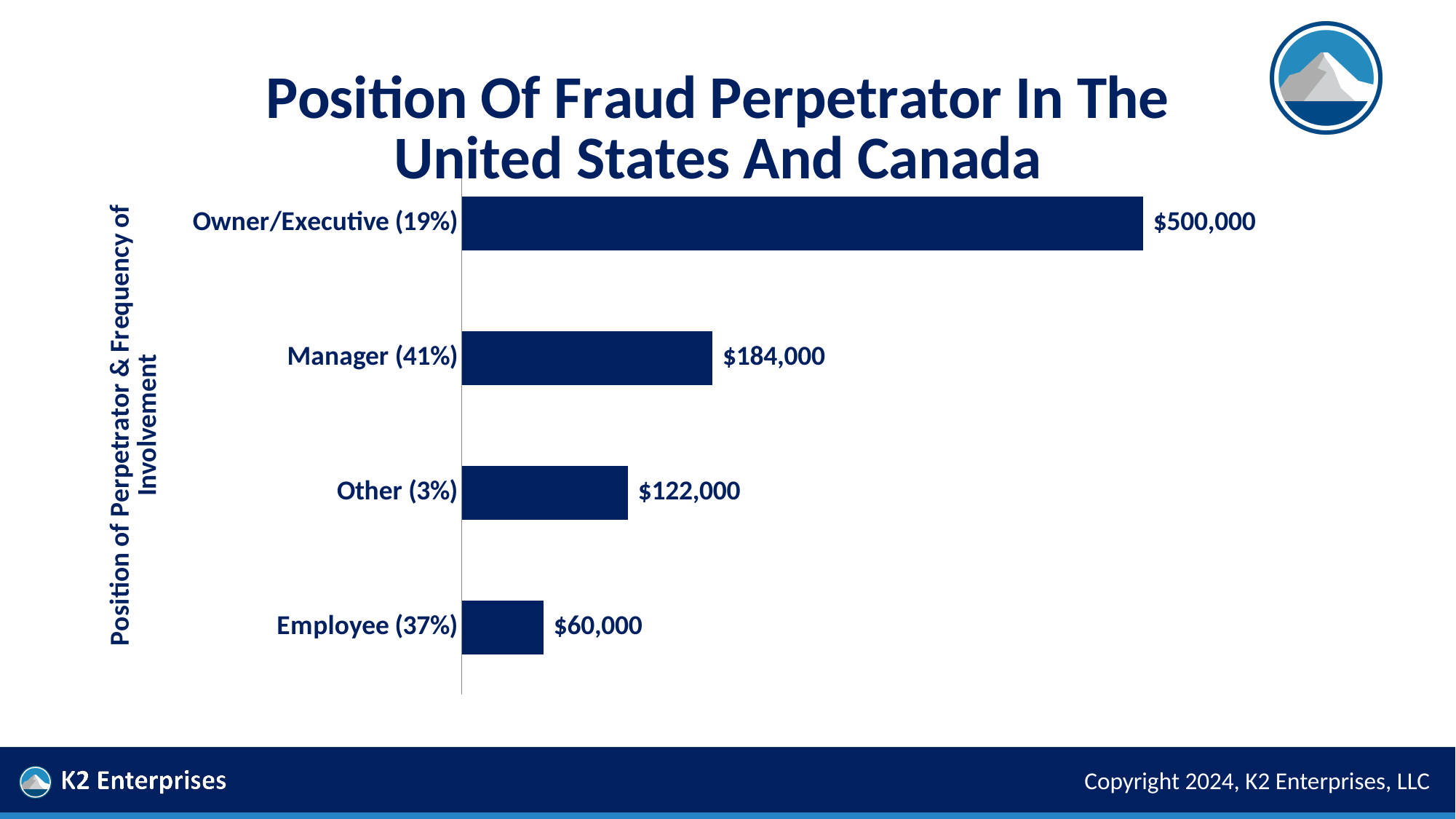

### Chart: Position Of Fraud Perpetrator In The United States And Canada

| Category | Series 1 |
|---|---|
| Employee (37%) | 60000.0 |
| Other (3%) | 122000.0 |
| Manager (41%) | 184000.0 |
| Owner/Executive (19%) | 500000.0 |